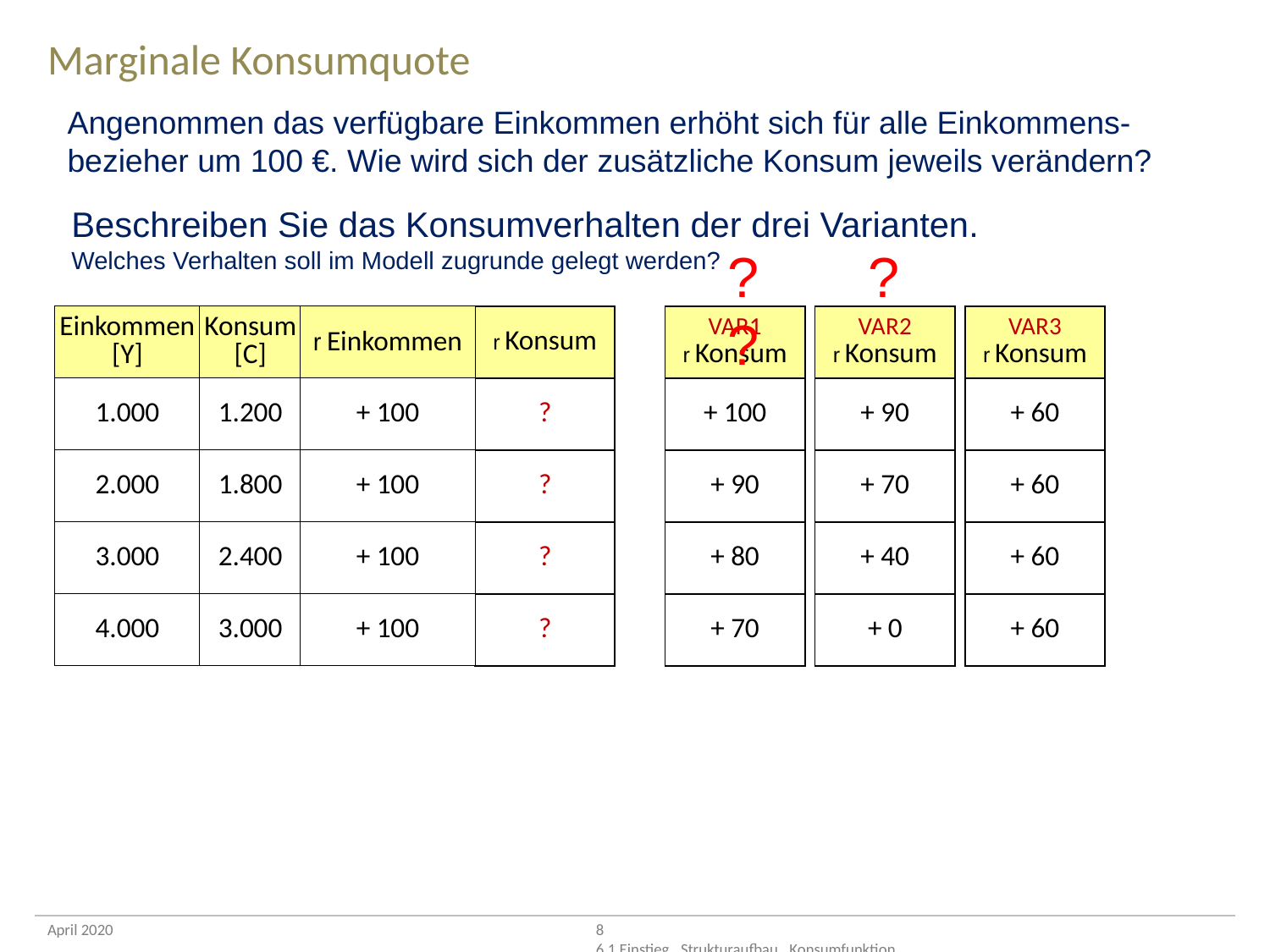

Marginale Konsumquote
Angenommen das verfügbare Einkommen erhöht sich für alle Einkommens-bezieher um 100 €. Wie wird sich der zusätzliche Konsum jeweils verändern?
Beschreiben Sie das Konsumverhalten der drei Varianten.
Welches Verhalten soll im Modell zugrunde gelegt werden?
?       ?        ?
| r Einkommen |
| --- |
| + 100 |
| + 100 |
| + 100 |
| + 100 |
| Einkommen [Y] | Konsum [C] |
| --- | --- |
| 1.000 | 1.200 |
| 2.000 | 1.800 |
| 3.000 | 2.400 |
| 4.000 | 3.000 |
| r Konsum |
| --- |
| ? |
| ? |
| ? |
| ? |
| VAR1 r Konsum |
| --- |
| + 100 |
| + 90 |
| + 80 |
| + 70 |
| VAR2 r Konsum |
| --- |
| + 90 |
| + 70 |
| + 40 |
| + 0 |
| VAR3 r Konsum |
| --- |
| + 60 |
| + 60 |
| + 60 |
| + 60 |